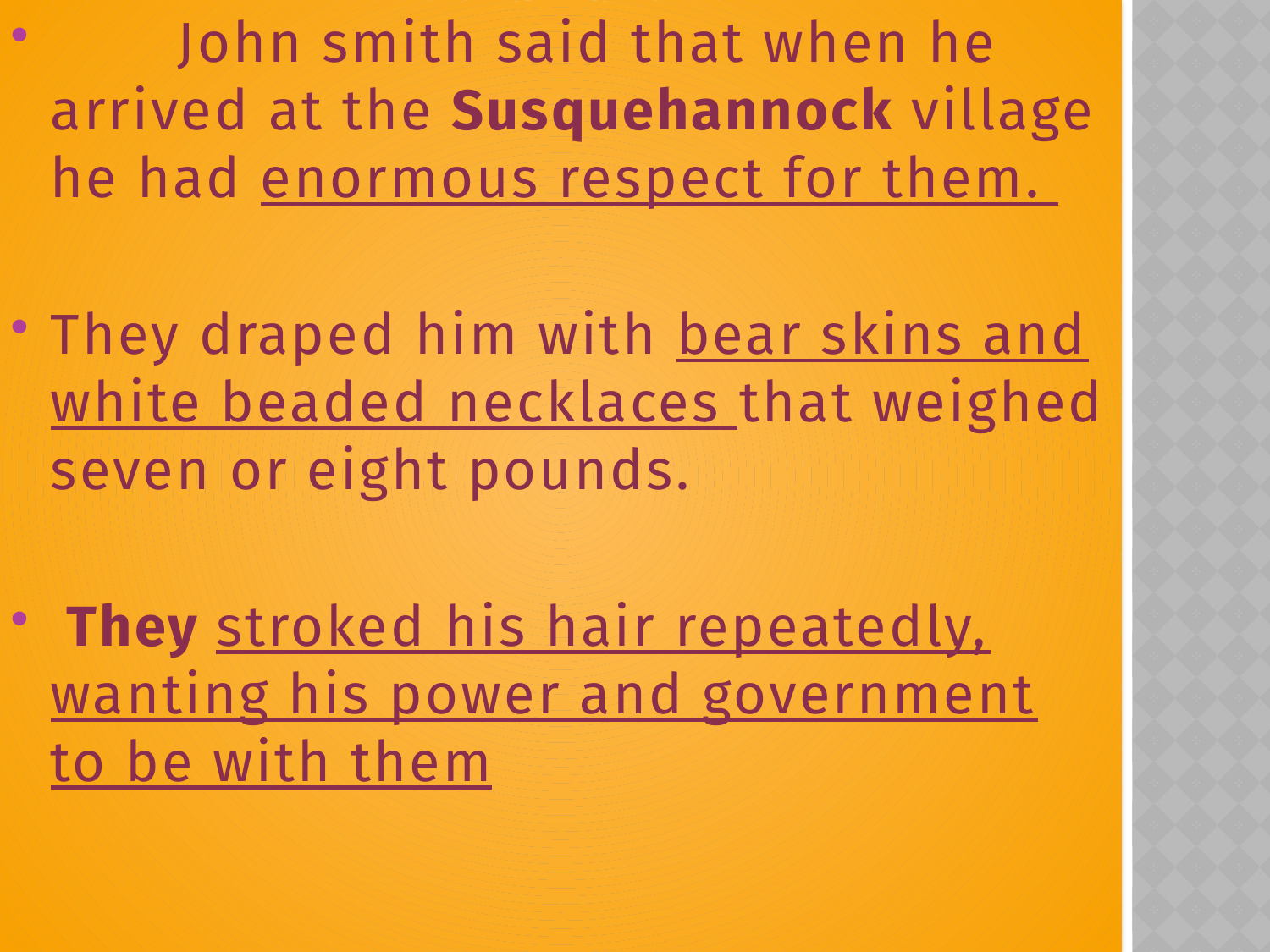

John smith said that when he arrived at the Susquehannock village he had enormous respect for them.

They draped him with bear skins and white beaded necklaces that weighed seven or eight pounds.

 They stroked his hair repeatedly, wanting his power and government to be with them